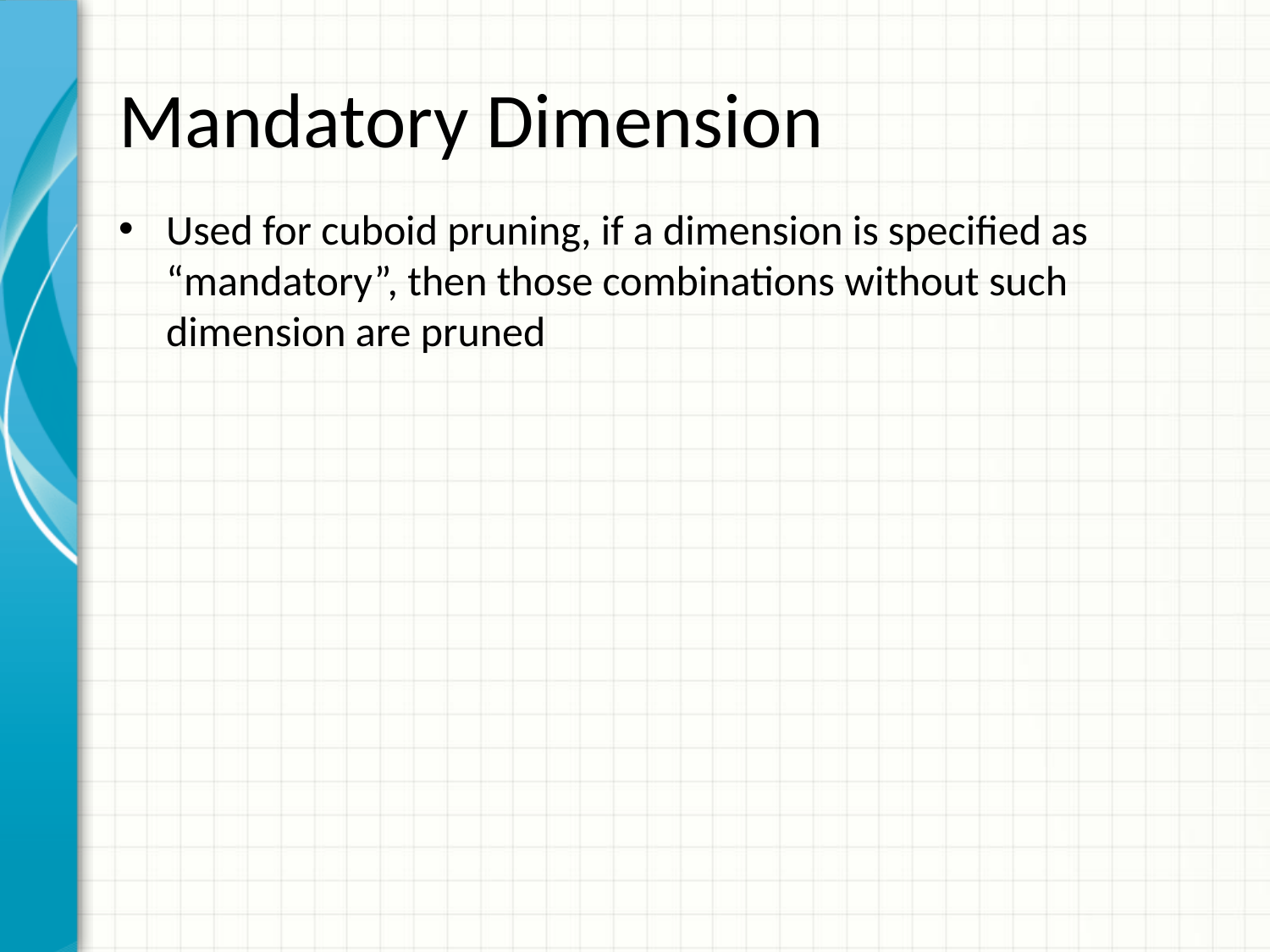

# Mandatory Dimension
Used for cuboid pruning, if a dimension is specified as “mandatory”, then those combinations without such dimension are pruned